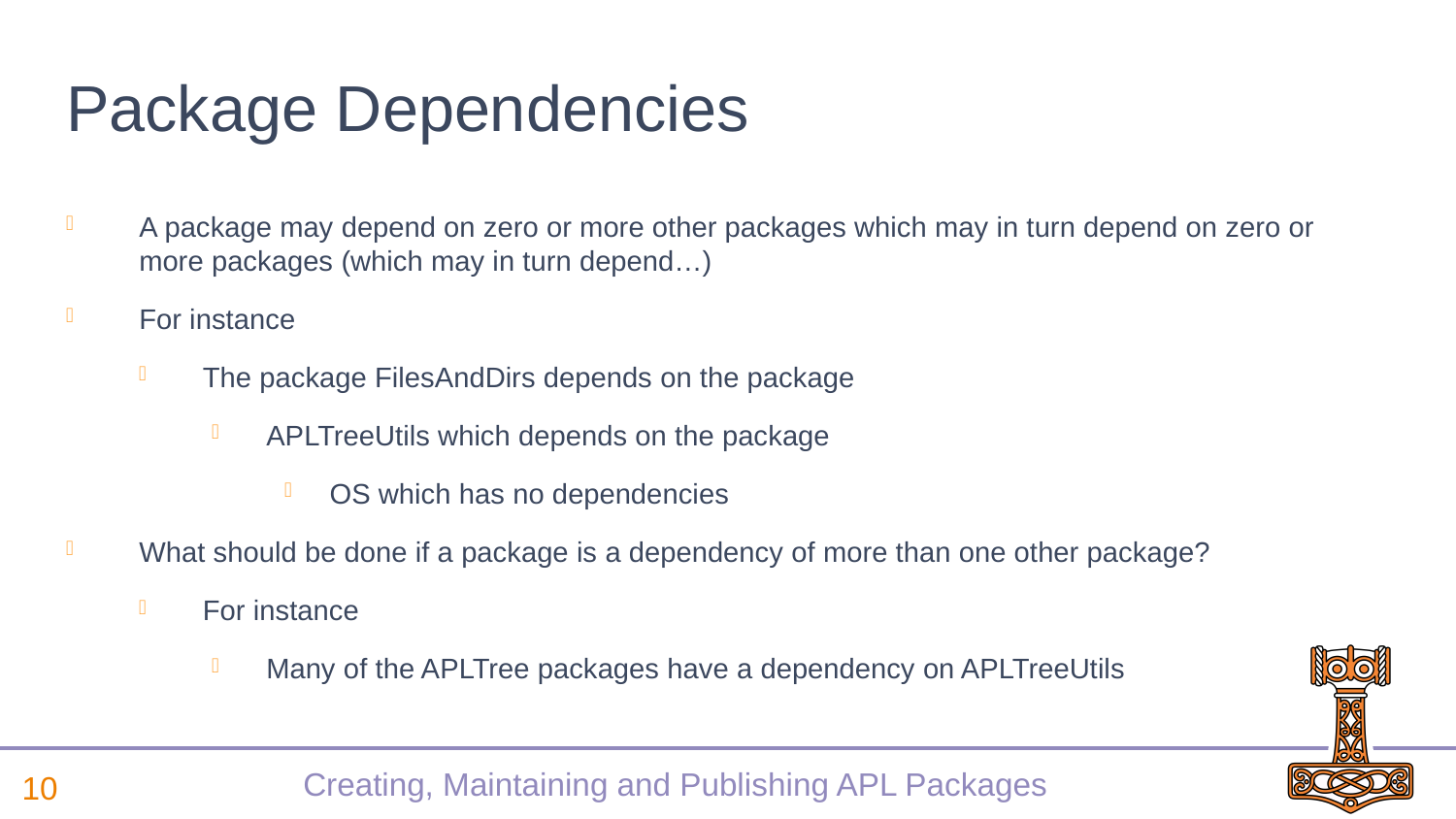

# Package Dependencies
A package may depend on zero or more other packages which may in turn depend on zero or more packages (which may in turn depend…)
For instance
The package FilesAndDirs depends on the package
APLTreeUtils which depends on the package
OS which has no dependencies
What should be done if a package is a dependency of more than one other package?
For instance
Many of the APLTree packages have a dependency on APLTreeUtils